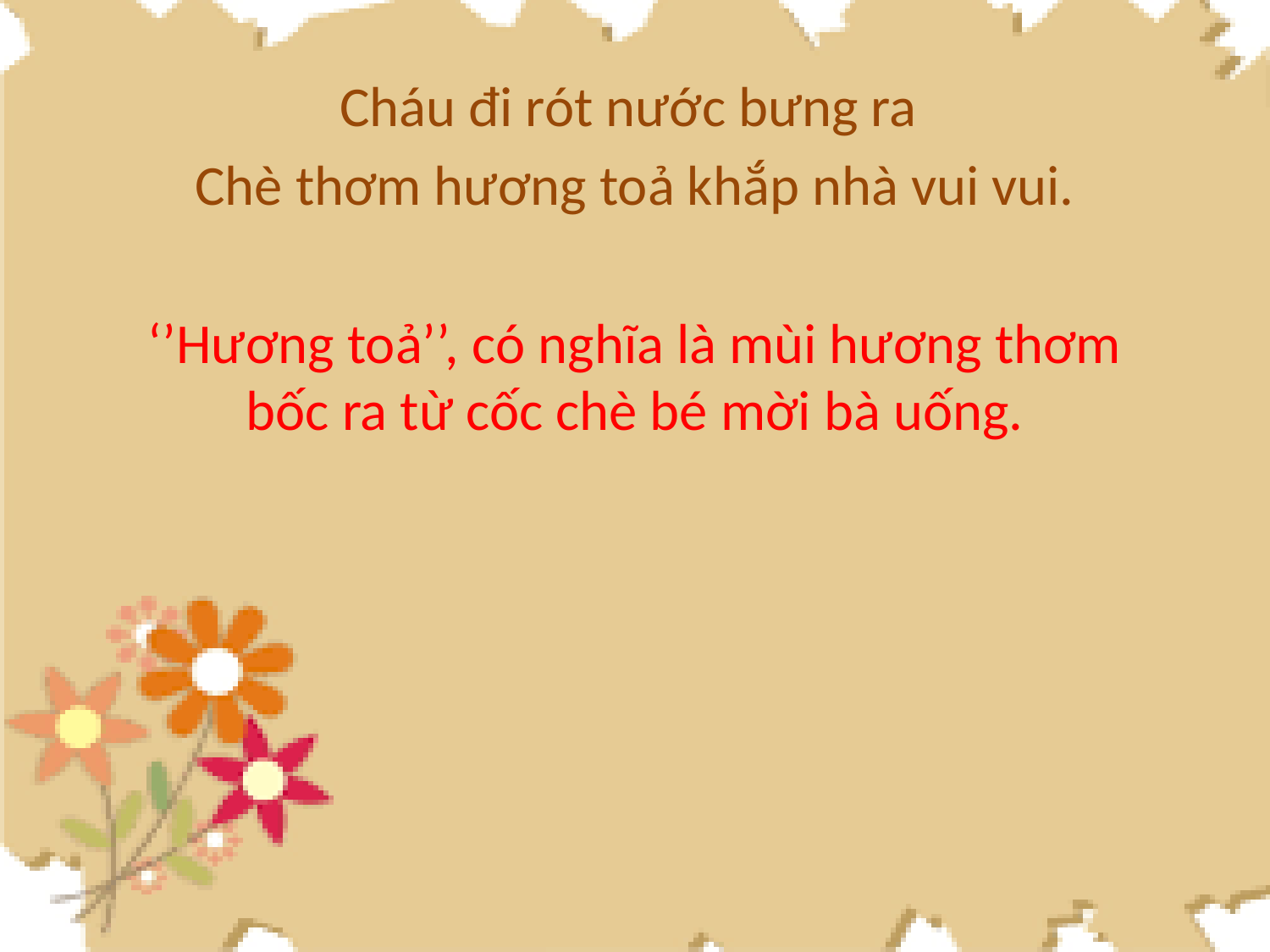

Cháu đi rót nước bưng ra
Chè thơm hương toả khắp nhà vui vui.

‘’Hương toả’’, có nghĩa là mùi hương thơm bốc ra từ cốc chè bé mời bà uống.
#